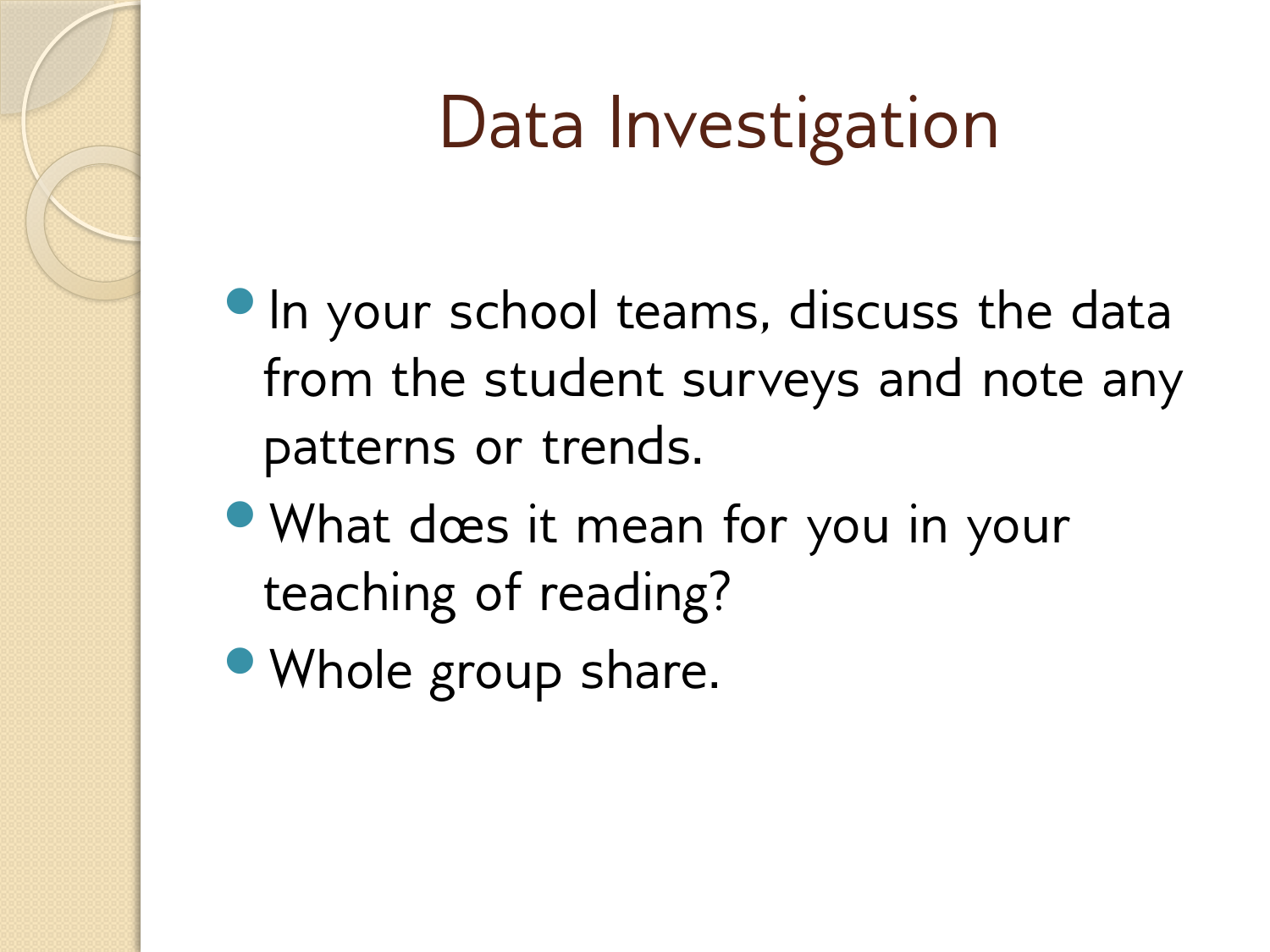

# Data Investigation

In your school teams, discuss the data from the student surveys and note any patterns or trends.
What does it mean for you in your teaching of reading?
Whole group share.